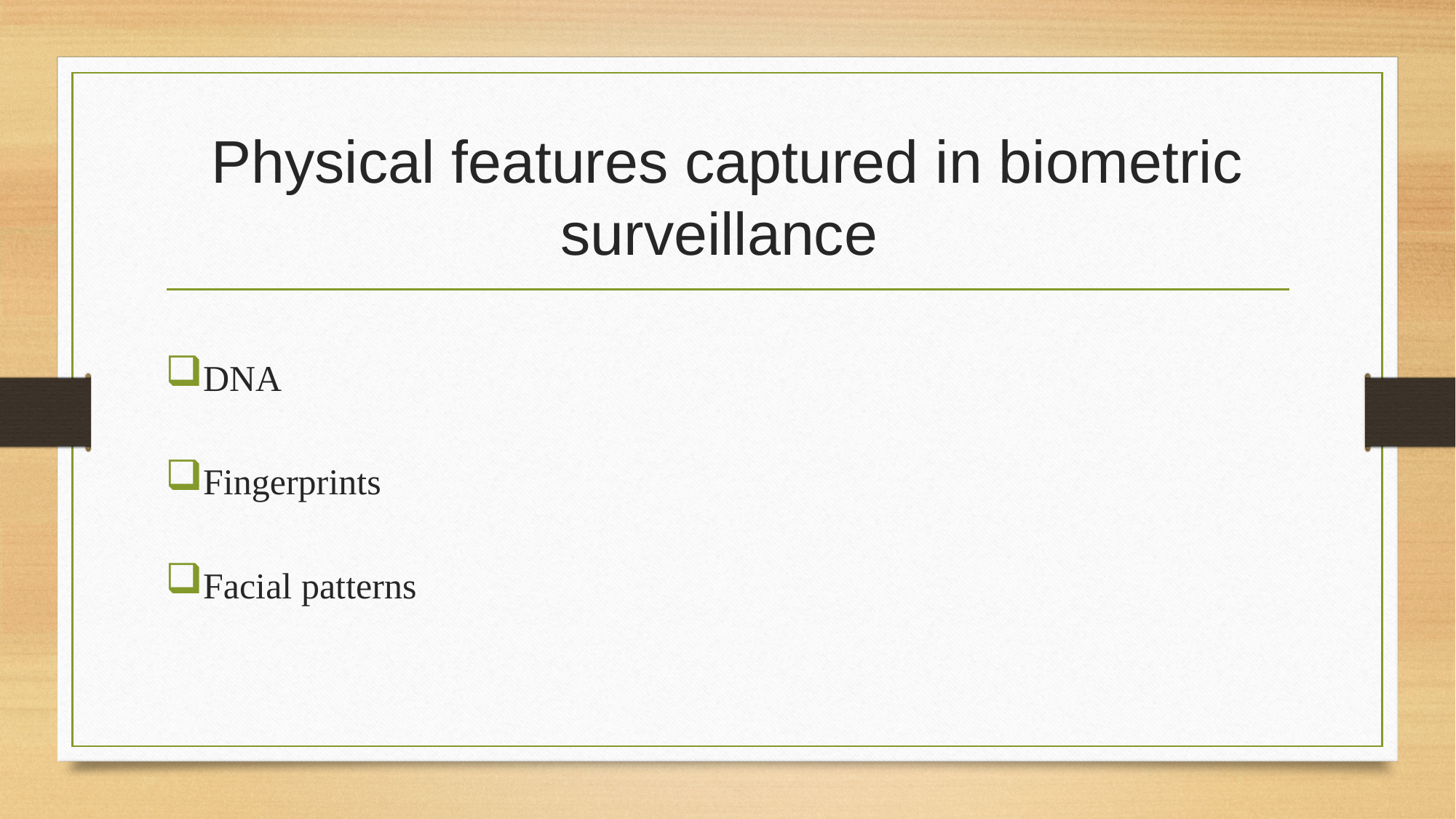

# Physical features captured in biometric surveillance
DNA
Fingerprints
Facial patterns